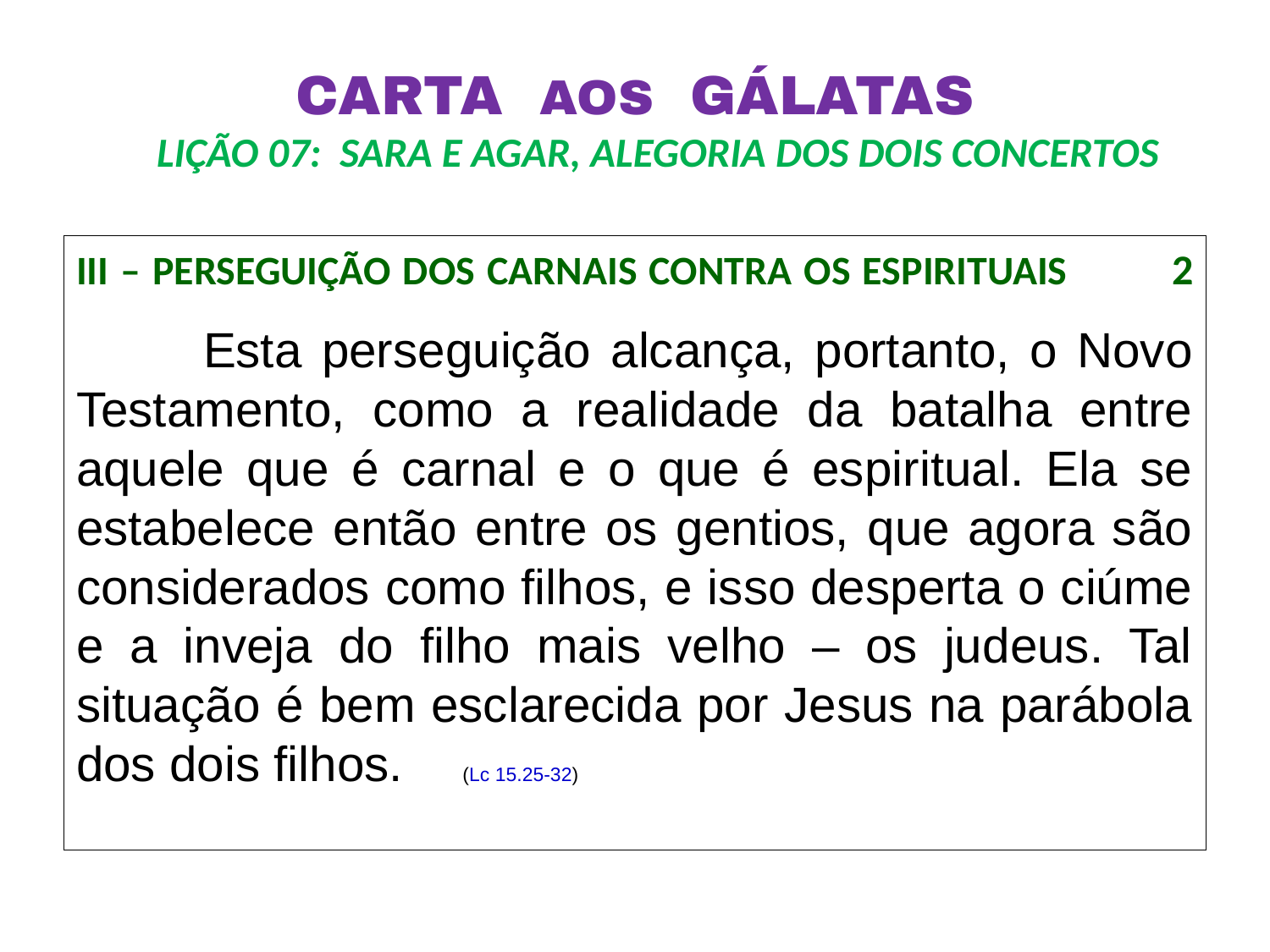

# CARTA  AOS  GÁLATAS LIÇÃO 07:  SARA E AGAR, ALEGORIA DOS DOIS CONCERTOS
III – PERSEGUIÇÃO DOS CARNAIS CONTRA OS ESPIRITUAIS	     2
	Esta perseguição alcança, portanto, o Novo Testamento, como a realidade da batalha entre aquele que é carnal e o que é espiritual. Ela se estabelece então entre os gentios, que agora são considerados como filhos, e isso desperta o ciúme e a inveja do filho mais velho – os judeus. Tal situação é bem esclarecida por Jesus na parábola dos dois filhos.	 (Lc 15.25-32)